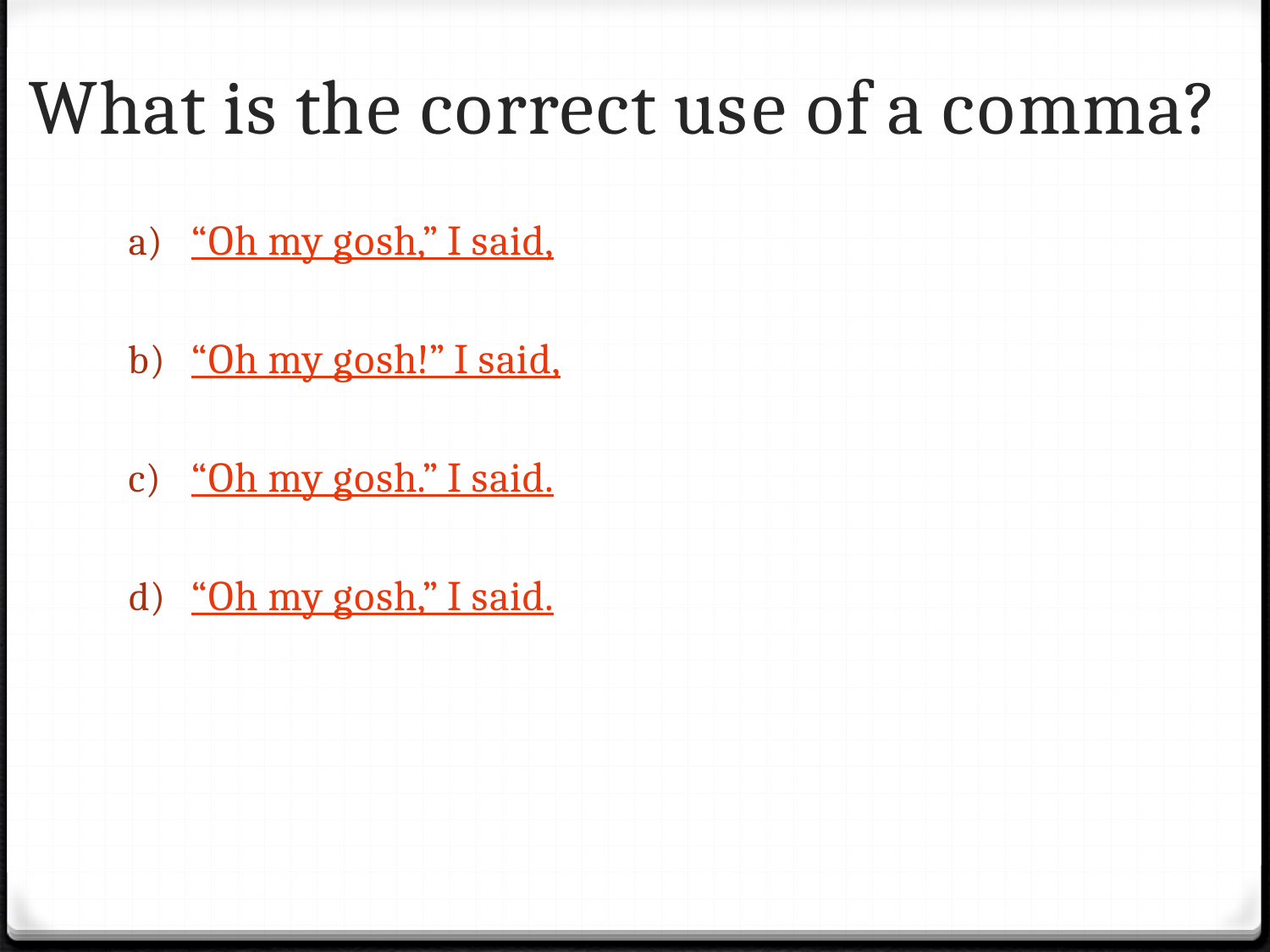

# What is the correct use of a comma?
“Oh my gosh,” I said,

“Oh my gosh!” I said,

“Oh my gosh.” I said.

“Oh my gosh,” I said.